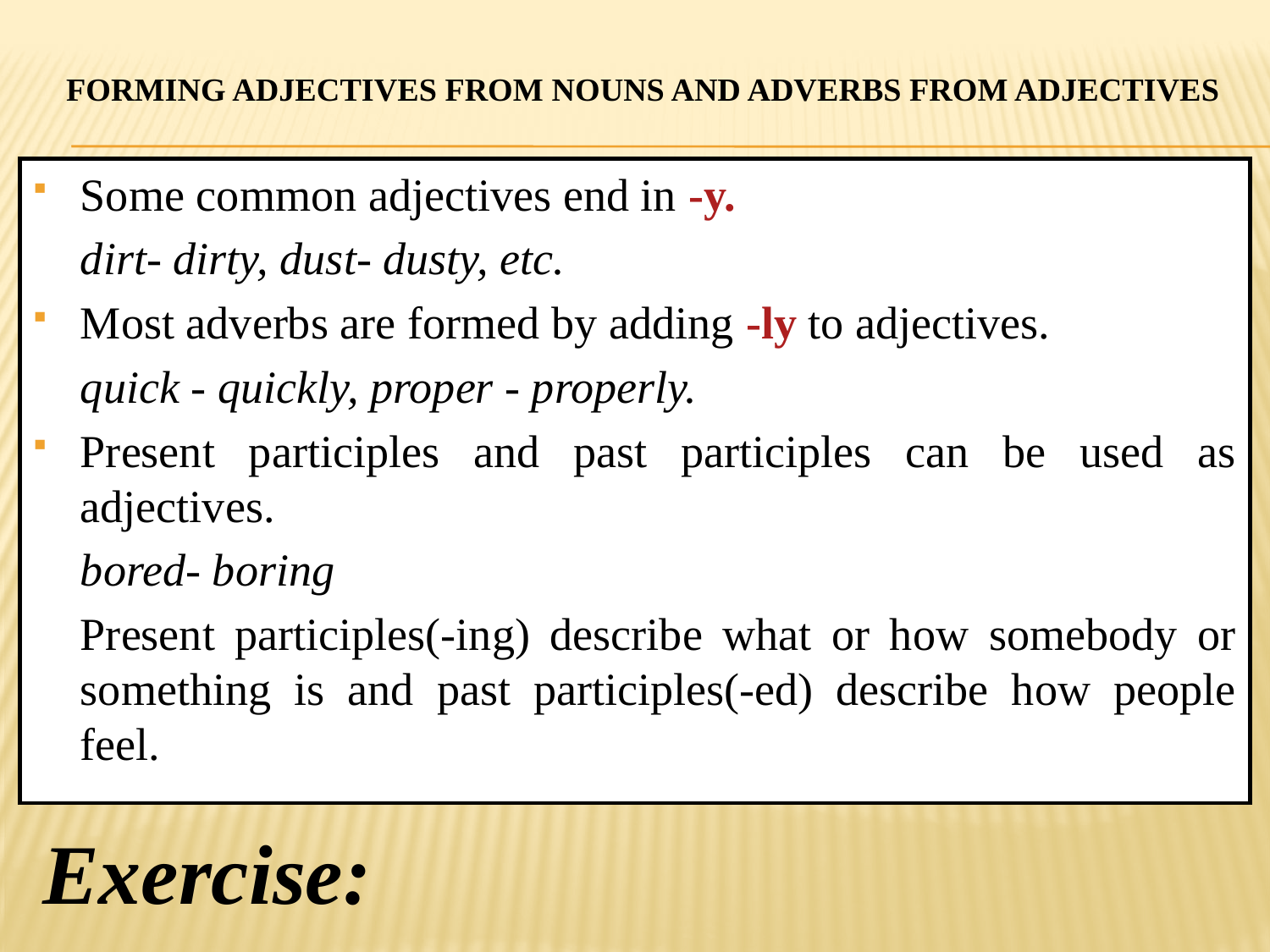

# Forming Adjectives from Nouns and Adverbs from Adjectives
Some common adjectives end in -y.
	dirt- dirty, dust- dusty, etc.
Most adverbs are formed by adding -ly to adjectives.
	quick - quickly, proper - properly.
Present participles and past participles can be used as adjectives.
	bored- boring
	Present participles(-ing) describe what or how somebody or something is and past participles(-ed) describe how people feel.
Exercise: